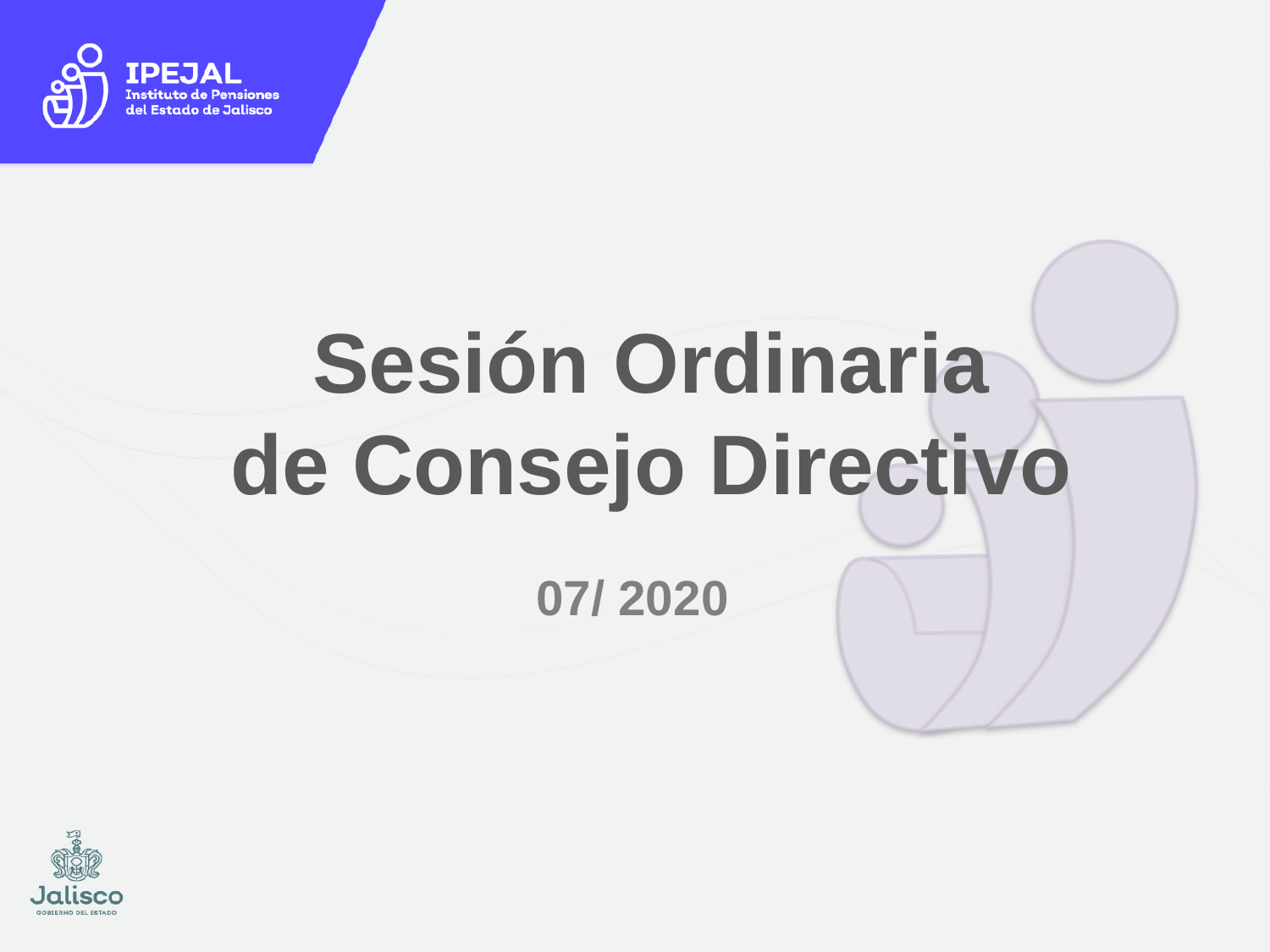

Sesión Ordinaria
de Consejo Directivo

07/ 2020